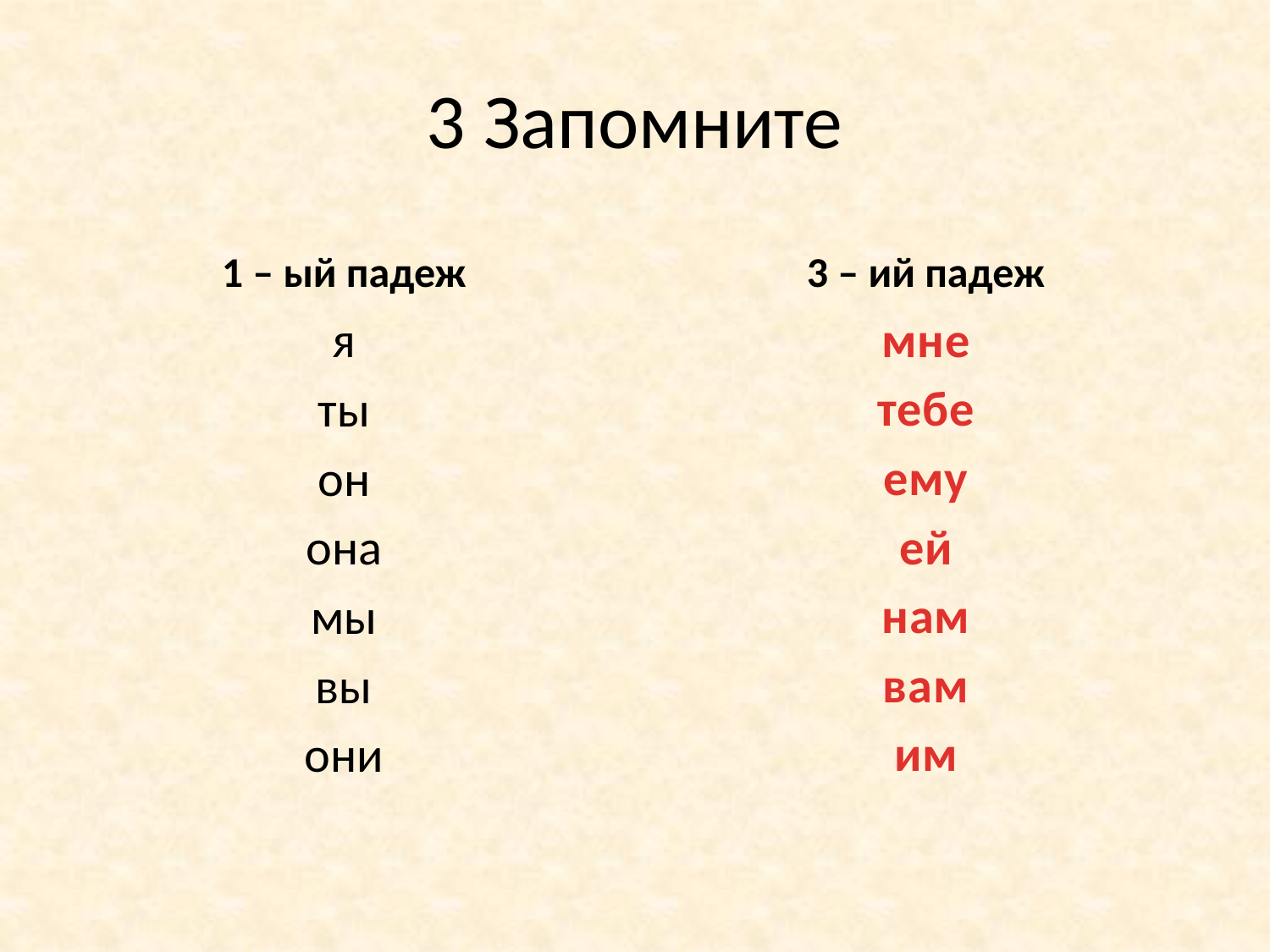

# 3 Запомните
1 – ый падеж
3 – ий падеж
я
ты
он
она
мы
вы
они

мне
тебе
ему
ей
нам
вам
им